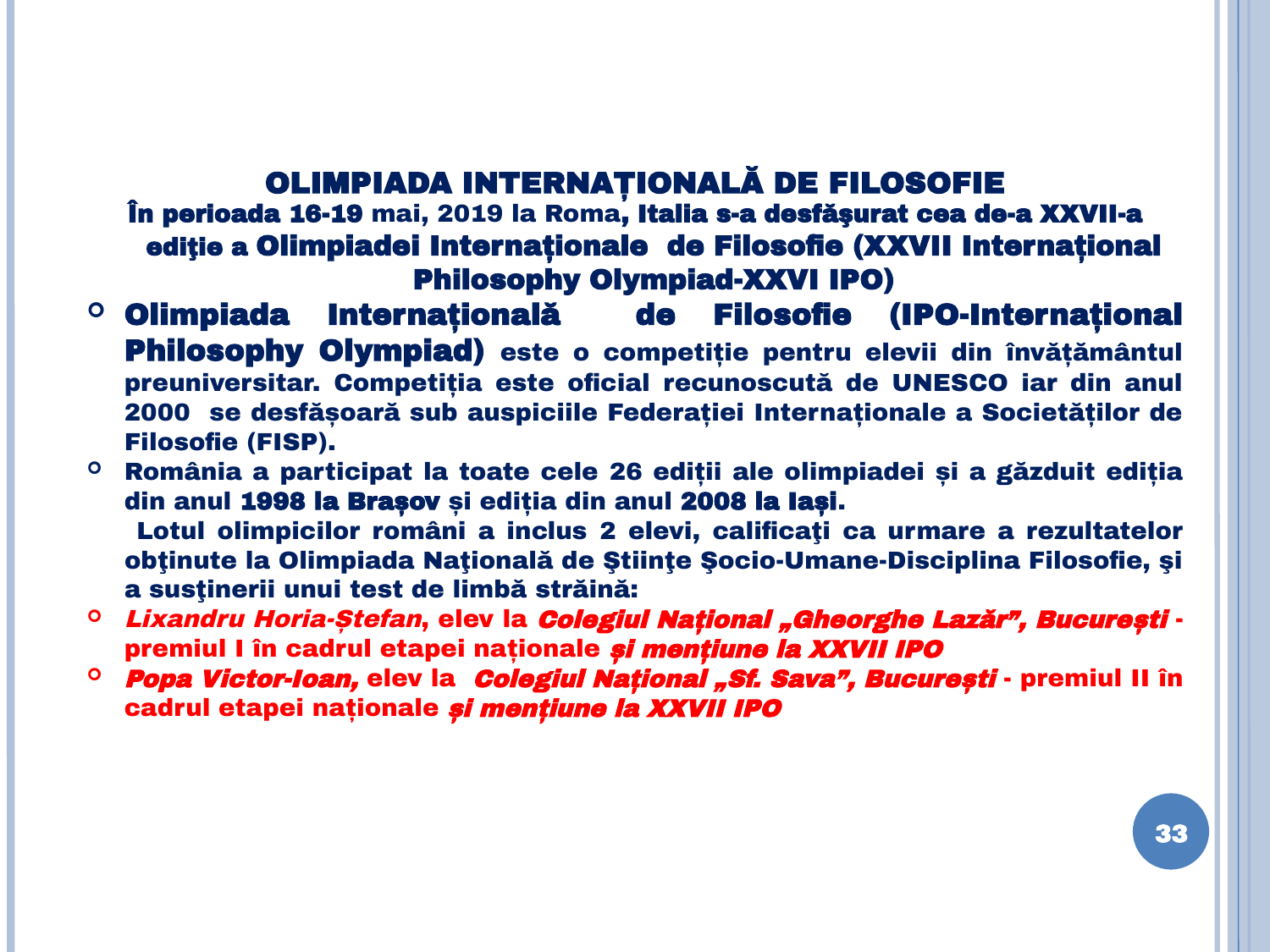

OLIMPIADA INTERNAŢIONALĂ DE FILOSOFIE
În perioada 16-19 mai, 2019 la Roma, Italia s-a desfăşurat cea de-a XXVII-a ediţie a Olimpiadei Internaţionale  de Filosofie (XXVII Internaţional Philosophy Olympiad-XXVI IPO)
Olimpiada Internaţională  de Filosofie (IPO-Internaţional Philosophy Olympiad) este o competiţie pentru elevii din învăţământul preuniversitar. Competiţia este oficial recunoscută de UNESCO iar din anul 2000  se desfăşoară sub auspiciile Federaţiei Internaţionale a Societăţilor de Filosofie (FISP).
România a participat la toate cele 26 ediţii ale olimpiadei şi a găzduit ediţia din anul 1998 la Braşov şi ediţia din anul 2008 la Iaşi.
	 Lotul olimpicilor români a inclus 2 elevi, calificaţi ca urmare a rezultatelor obţinute la Olimpiada Naţională de Ştiinţe Şocio-Umane-Disciplina Filosofie, şi a susţinerii unui test de limbă străină:
Lixandru Horia-Ștefan, elev la Colegiul Național „Gheorghe Lazăr”, București - premiul I în cadrul etapei naționale și mențiune la XXVII IPO
Popa Victor-Ioan, elev la  Colegiul Naţional „Sf. Sava”, București - premiul II în cadrul etapei naționale și mențiune la XXVII IPO

33